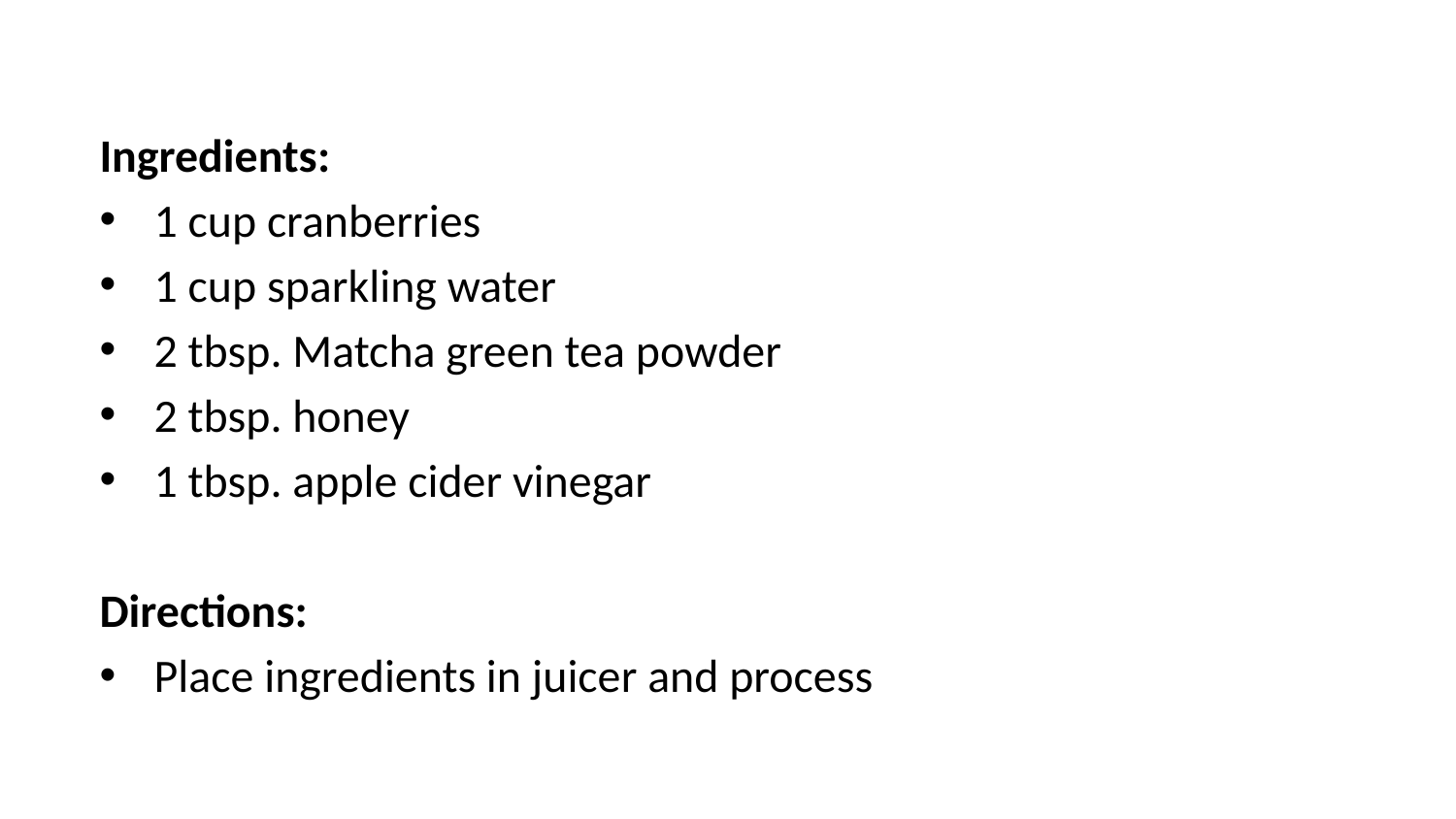

Ingredients:
1 cup cranberries
1 cup sparkling water
2 tbsp. Matcha green tea powder
2 tbsp. honey
1 tbsp. apple cider vinegar

Directions:
Place ingredients in juicer and process